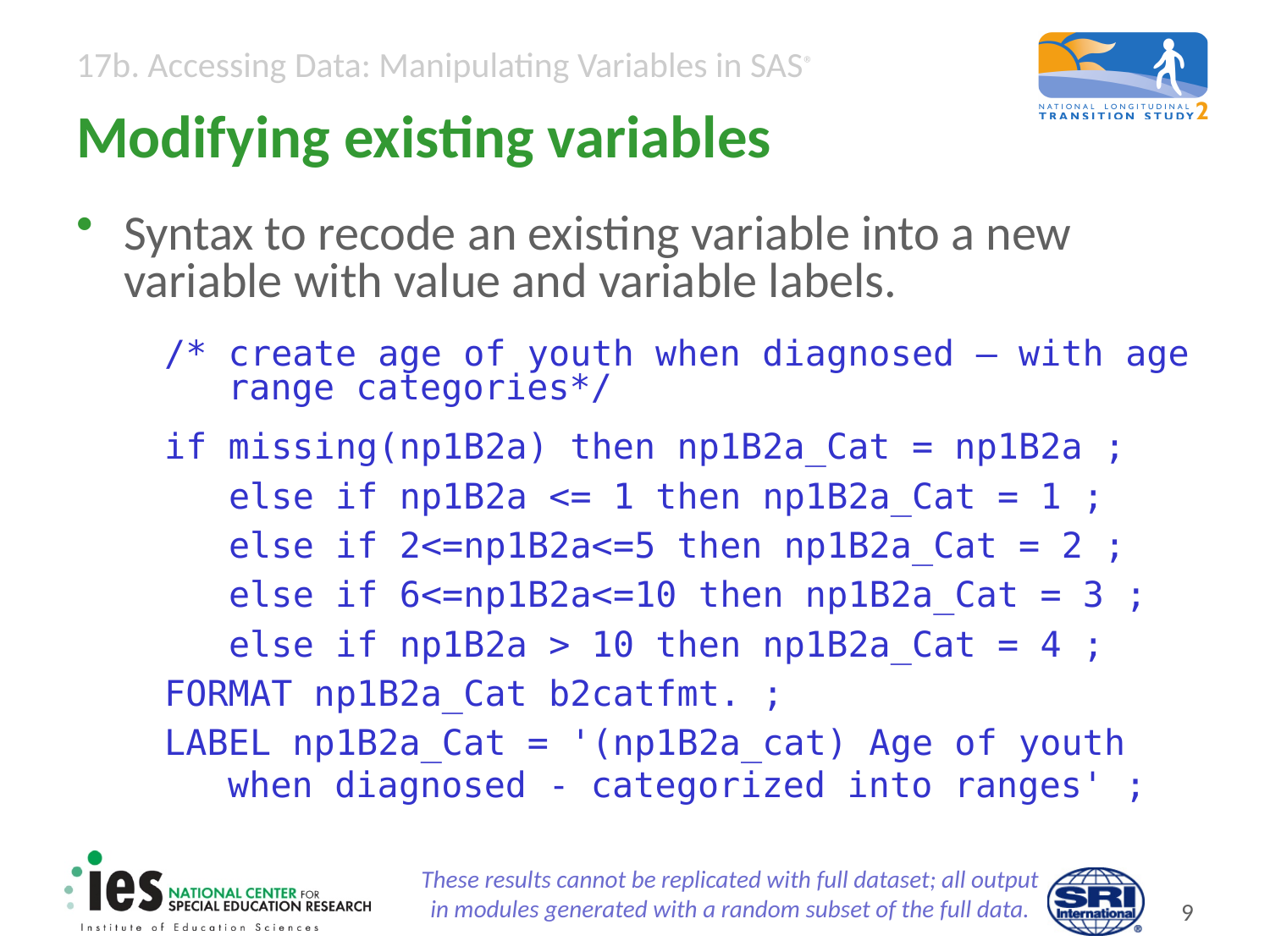

# Modifying existing variables
Syntax to recode an existing variable into a new variable with value and variable labels.

/* create age of youth when diagnosed – with age range categories*/
if missing(np1B2a) then np1B2a_Cat = np1B2a ;
   else if np1B2a <= 1 then np1B2a_Cat = 1 ;
   else if 2<=np1B2a<=5 then np1B2a_Cat = 2 ;
   else if 6<=np1B2a<=10 then np1B2a_Cat = 3 ;
   else if np1B2a > 10 then np1B2a_Cat = 4 ;
FORMAT np1B2a_Cat b2catfmt. ;
LABEL np1B2a_Cat = '(np1B2a_cat) Age of youth when diagnosed - categorized into ranges' ;
These results cannot be replicated with full dataset; all output
in modules generated with a random subset of the full data.
9